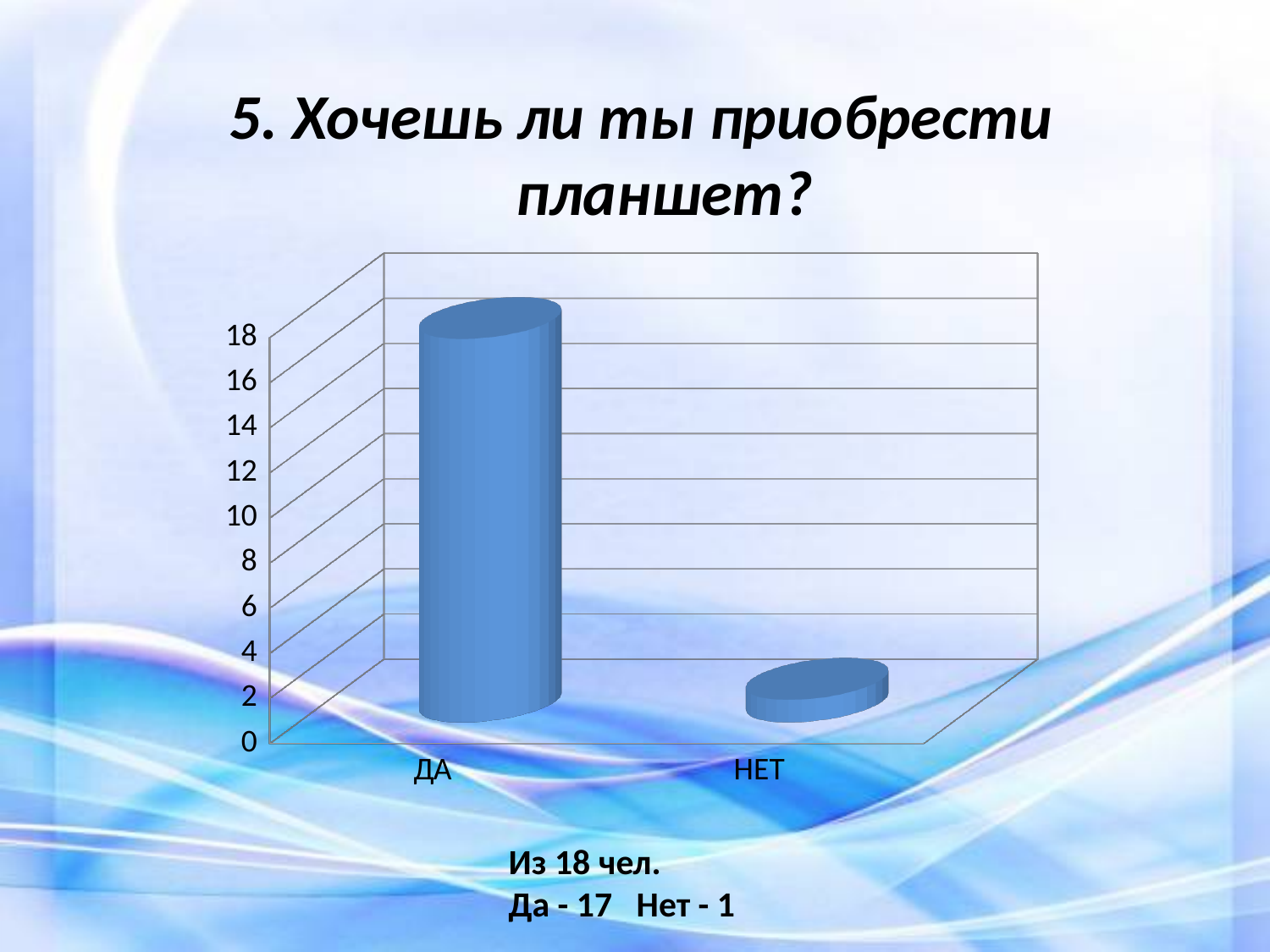

5. Хочешь ли ты приобрести планшет?

[unsupported chart]

Из 18 чел.
Да - 17   Нет - 1